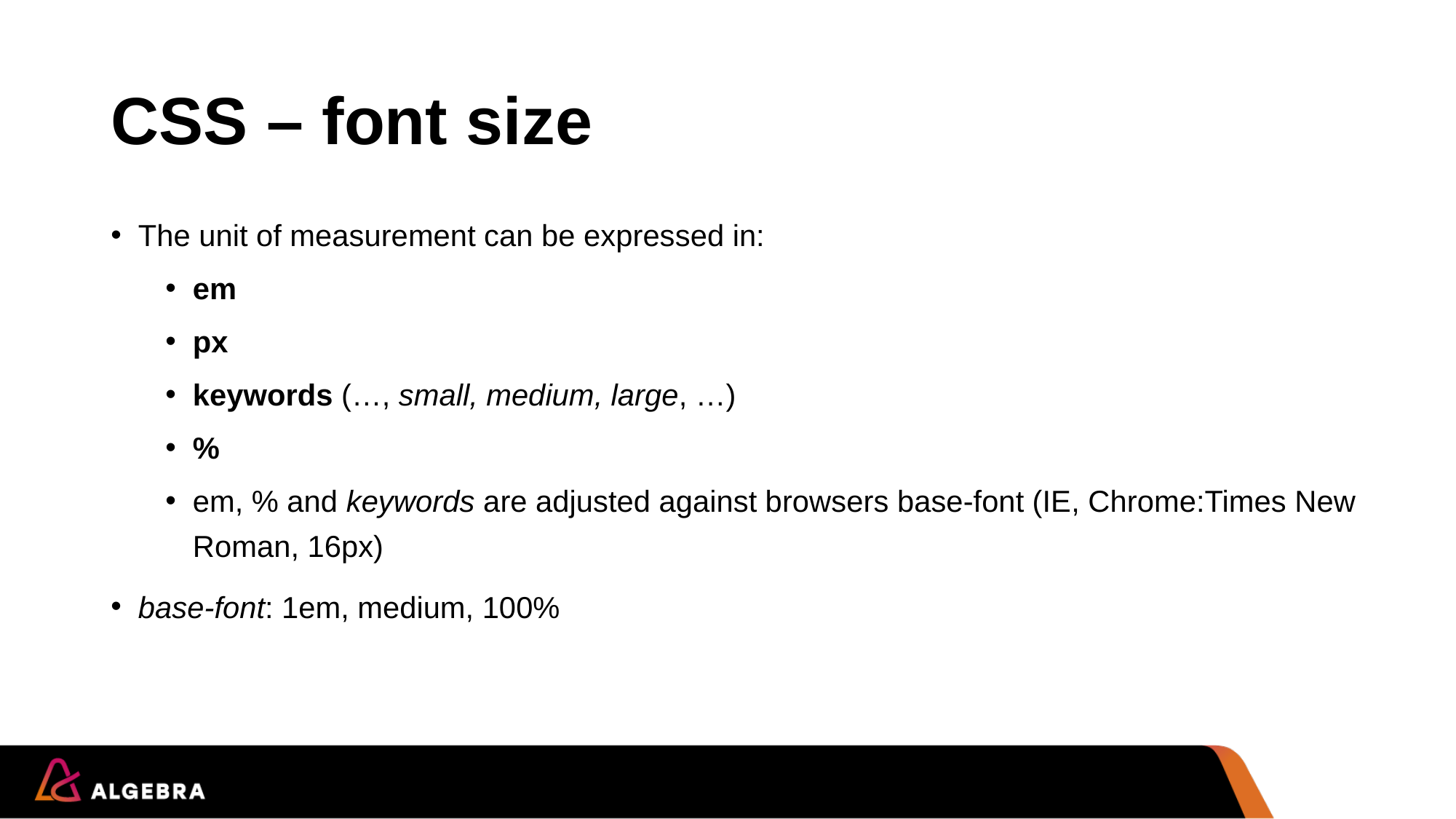

# CSS – font size
The unit of measurement can be expressed in:
em
px
keywords (…, small, medium, large, …)
%
em, % and keywords are adjusted against browsers base-font (IE, Chrome:Times New Roman, 16px)
base-font: 1em, medium, 100%